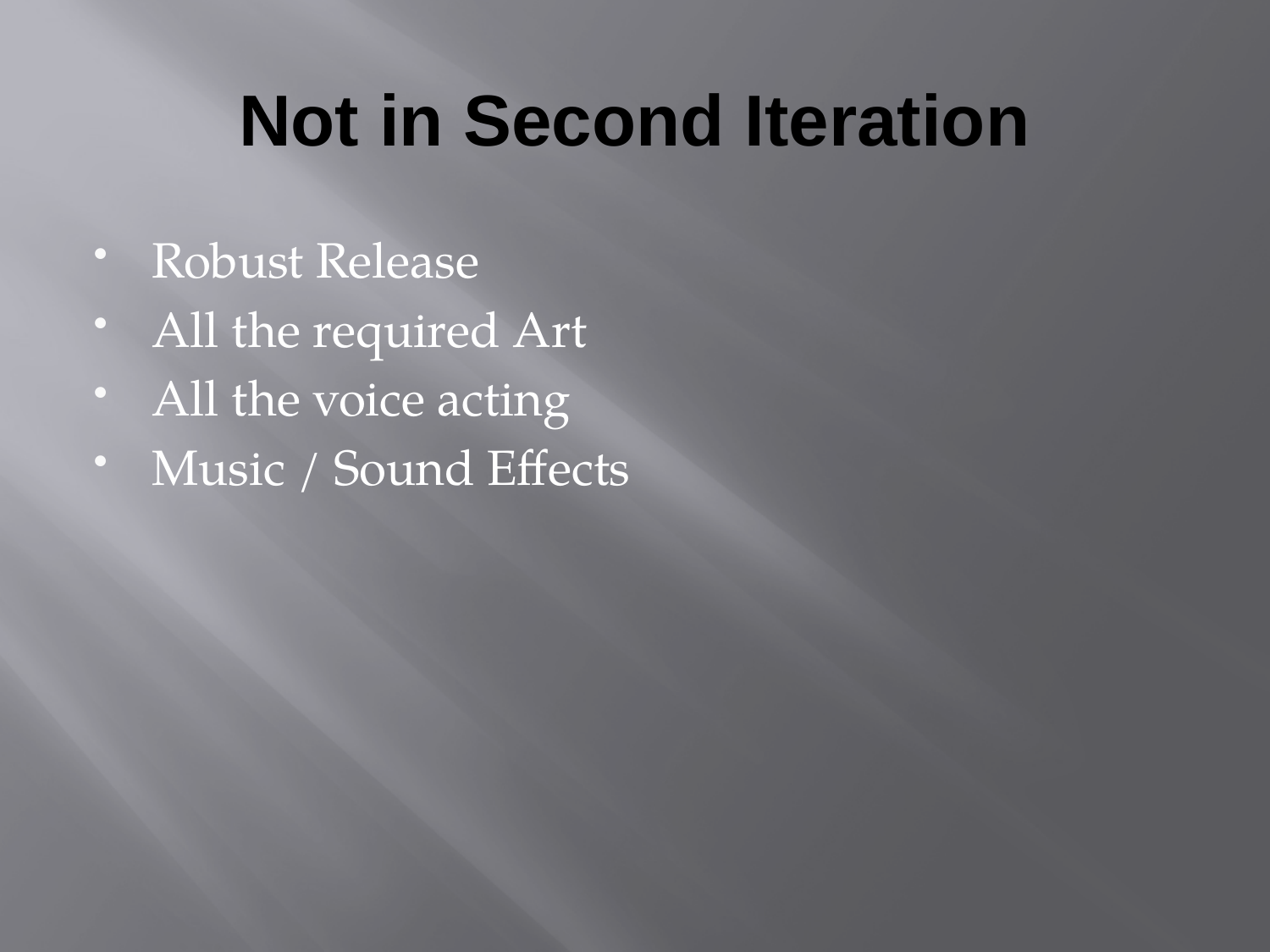

# Not in Second Iteration
Robust Release
All the required Art
All the voice acting
Music / Sound Effects